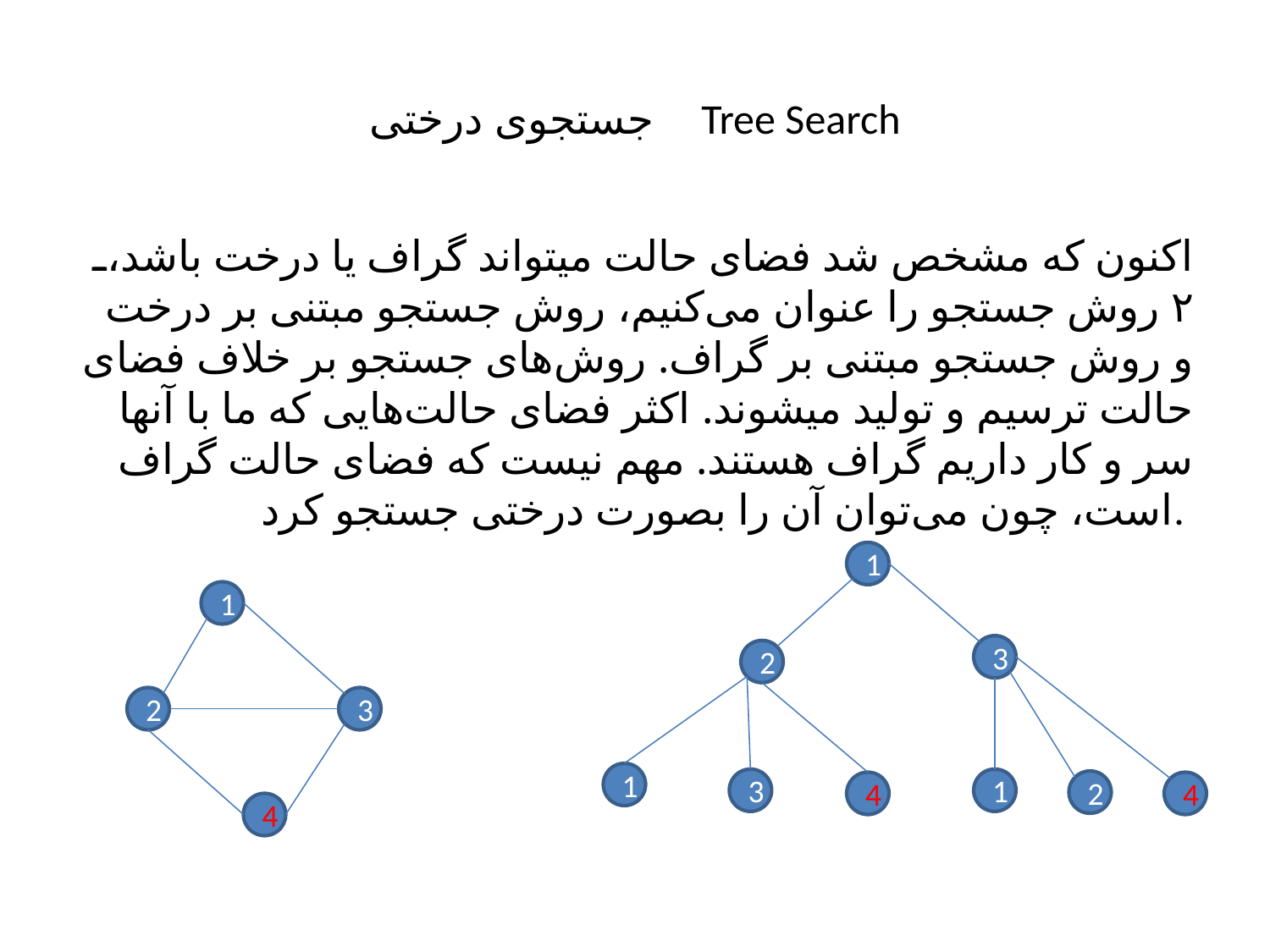

# جستجوی درختی    Tree Search
اکنون که مشخص شد فضای حالت میتواند گراف یا درخت باشد، ۲ روش جستجو را عنوان می‌کنیم، روش جستجو مبتنی‌ بر درخت و روش جستجو مبتنی‌ بر گراف. روش‌های جستجو بر خلاف فضای حالت ترسیم و تولید میشوند. اکثر فضای حالت‌هایی‌ که ما با آنها سر و کار داریم گراف هستند. مهم نیست که فضای حالت گراف است، چون می‌توان آن را بصورت درختی جستجو کرد.
1
1
3
2
2
3
1
3
1
2
4
4
4